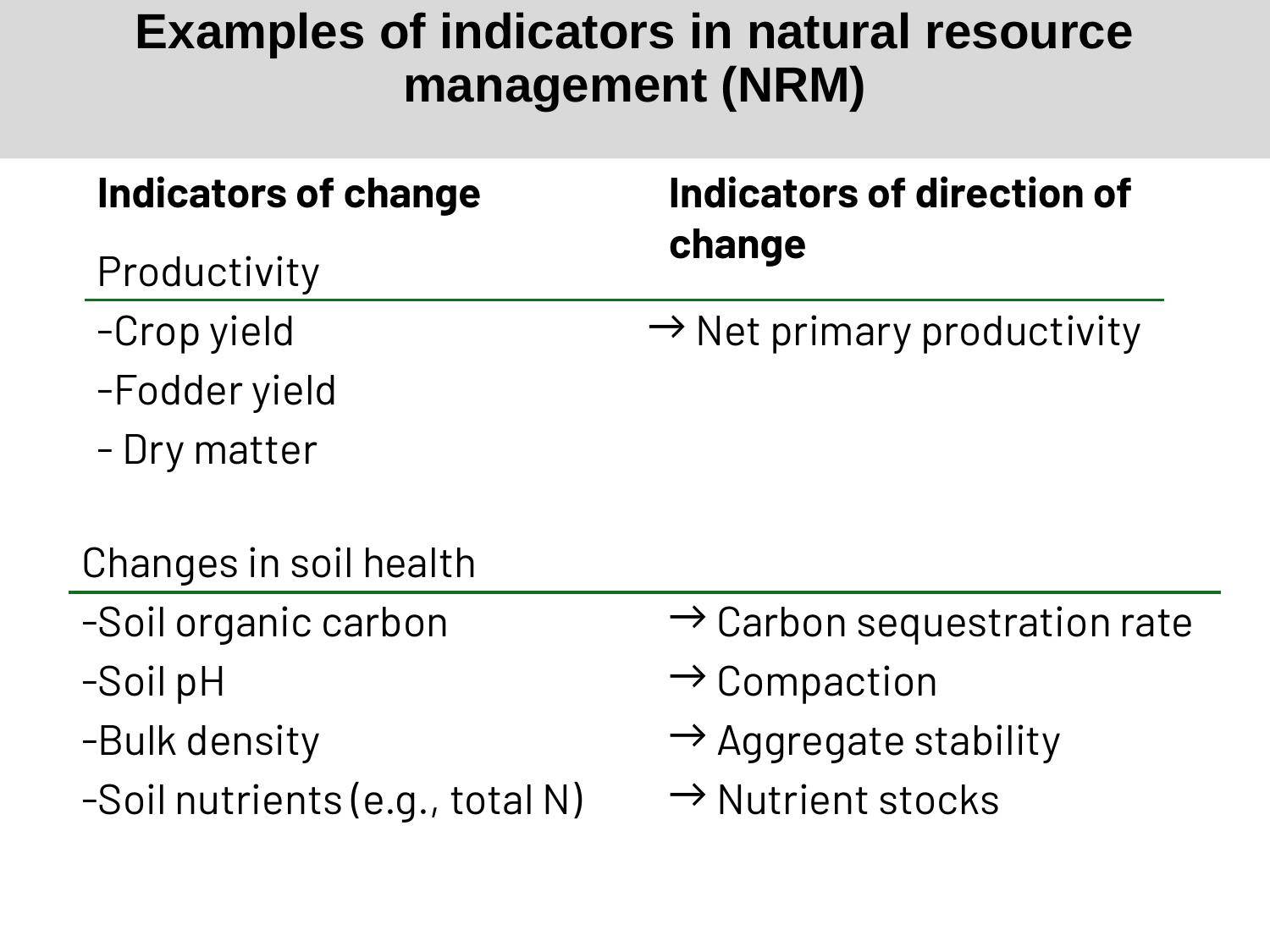

Examples of indicators in natural resource management (NRM)
Indicators of change
Indicators of direction of change
Productivity
-Crop yield
-Fodder yield
- Dry matter

Net primary productivity
Changes in soil health
-Soil organic carbon
-Soil pH
-Bulk density
-Soil nutrients (e.g., total N)

Carbon sequestration rate
Compaction
Aggregate stability
Nutrient stocks